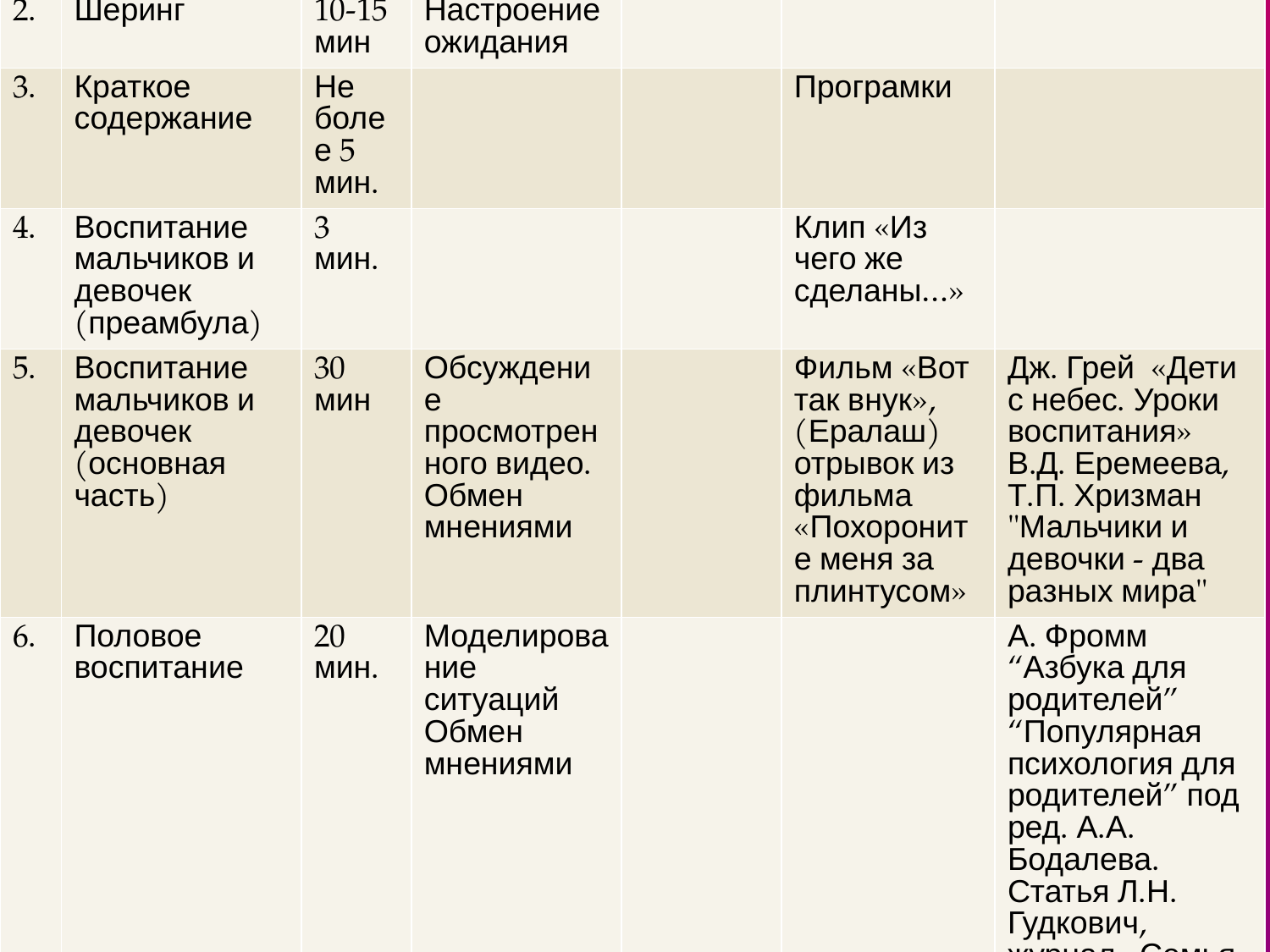

| N | Подтема | Время (мин) | Интерактив | Иллюстрации (случаи) | Наглядный материал, раздаточный материал | Лит-ра, рекоменду-емая целевой аудитории |
| --- | --- | --- | --- | --- | --- | --- |
| 1. | Приветствие, знакомство | 10 мин. | Игра «Знакомство» |  |  |  |
| 2. | Шеринг | 10-15 мин | Настроение ожидания |  |  |  |
| 3. | Краткое содержание | Не более 5 мин. |  |  | Програмки |  |
| 4. | Воспитание мальчиков и девочек (преамбула) | 3 мин. |  |  | Клип «Из чего же сделаны…» |  |
| 5. | Воспитание мальчиков и девочек (основная часть) | 30 мин | Обсуждение просмотренного видео. Обмен мнениями |  | Фильм «Вот так внук», (Ералаш) отрывок из фильма «Похороните меня за плинтусом» | Дж. Грей «Дети с небес. Уроки воспитания» В.Д. Еремеева, Т.П. Хризман "Мальчики и девочки - два разных мира" |
| 6. | Половое воспитание | 20 мин. | Моделирование ситуаций Обмен мнениями |  |  | А. Фромм “Азбука для родителей” “Популярная психология для родителей” под ред. А.А. Бодалева. Статья Л.Н. Гудкович, журнал «Семья и школа» |
# Таблица